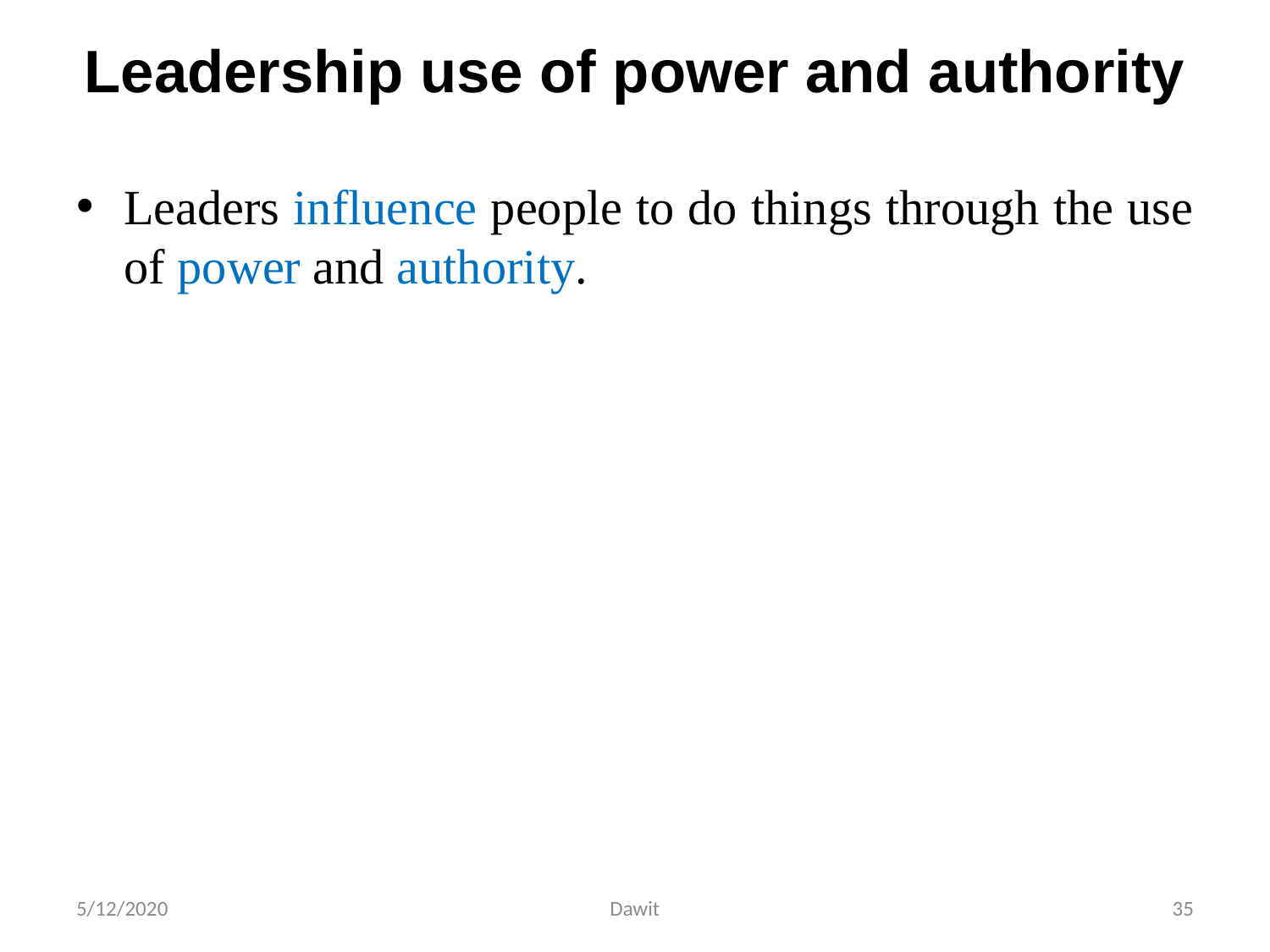

# Leadership use of power and authority
Leaders influence people to do things through the use of power and authority.

5/12/2020
Dawit
35